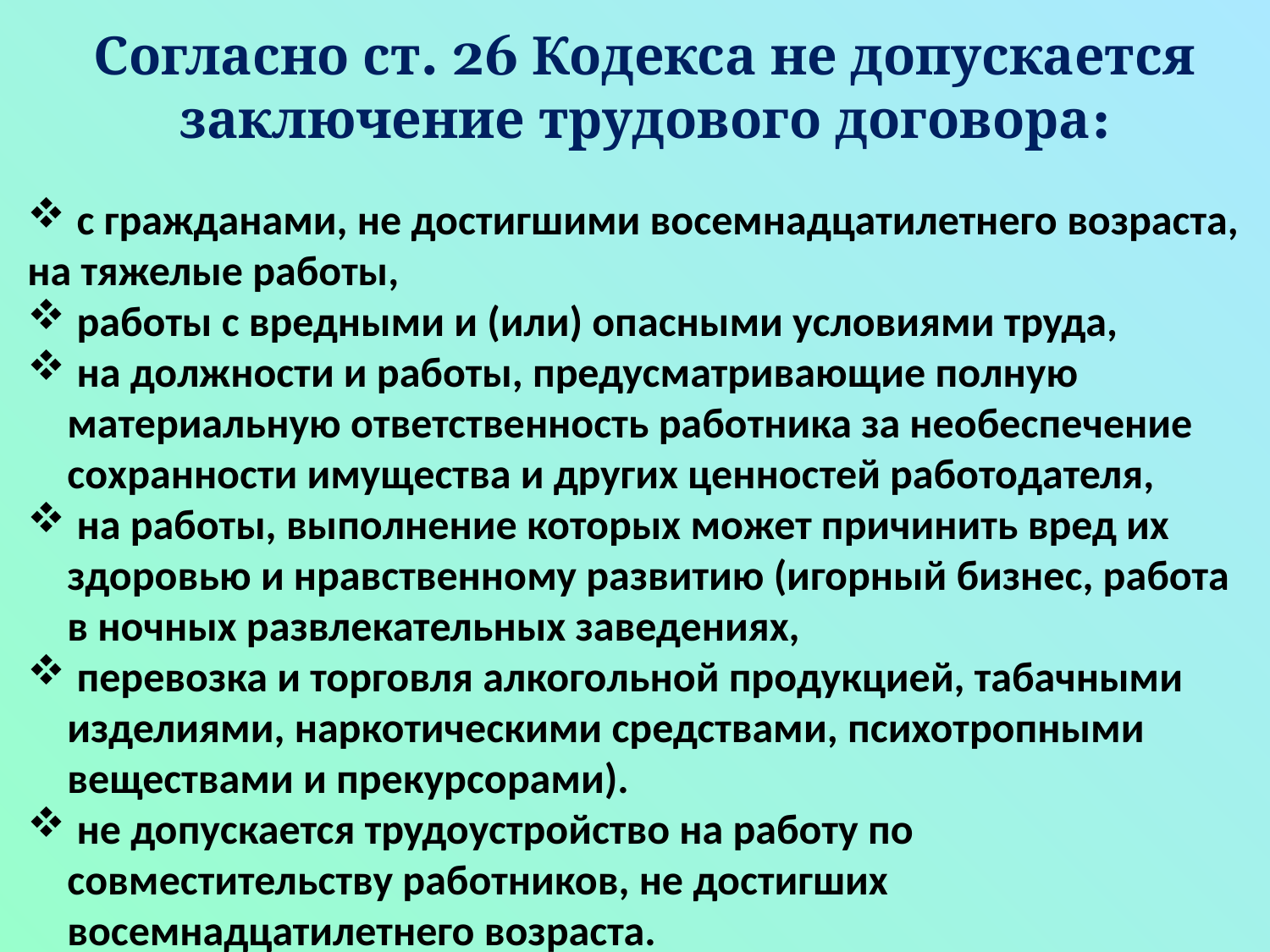

Согласно ст. 26 Кодекса не допускается заключение трудового договора:
 с гражданами, не достигшими восемнадцатилетнего возраста,
на тяжелые работы,
 работы с вредными и (или) опасными условиями труда,
 на должности и работы, предусматривающие полную материальную ответственность работника за необеспечение сохранности имущества и других ценностей работодателя,
 на работы, выполнение которых может причинить вред их здоровью и нравственному развитию (игорный бизнес, работа в ночных развлекательных заведениях,
 перевозка и торговля алкогольной продукцией, табачными изделиями, наркотическими средствами, психотропными веществами и прекурсорами).
 не допускается трудоустройство на работу по совместительству работников, не достигших восемнадцатилетнего возраста.